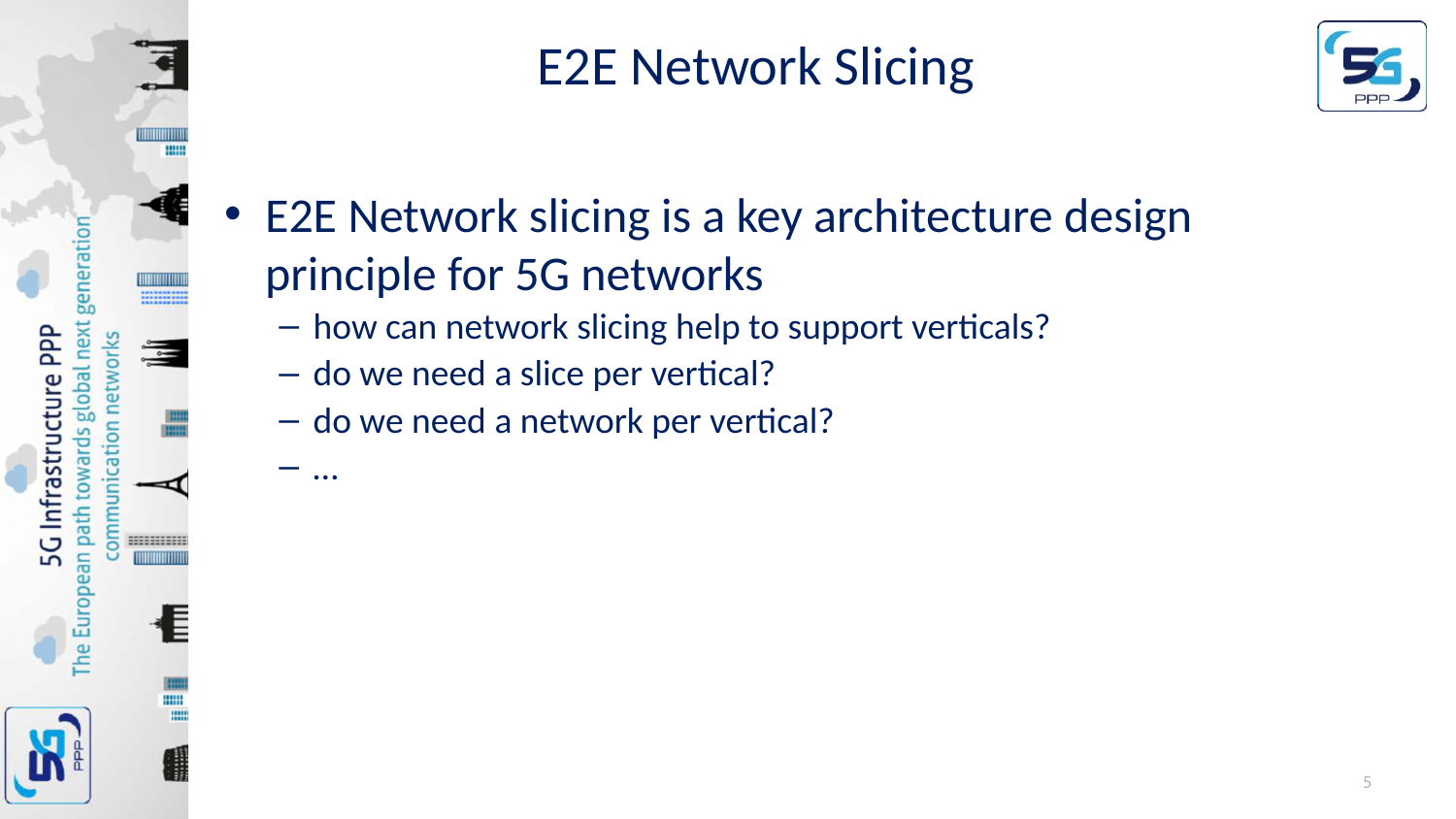

# E2E Network Slicing
E2E Network slicing is a key architecture design principle for 5G networks
how can network slicing help to support verticals?
do we need a slice per vertical?
do we need a network per vertical?
…

5